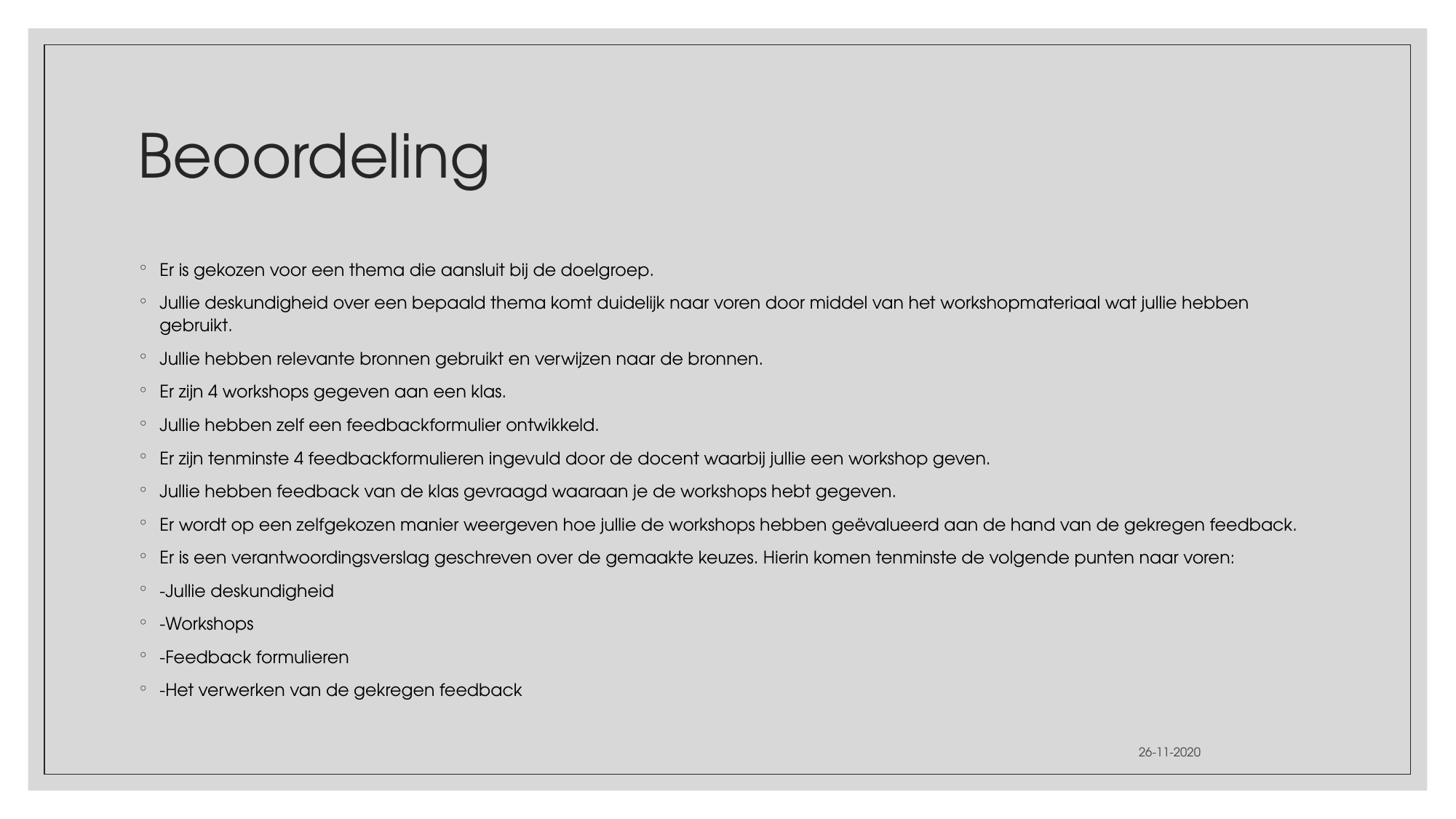

# Beoordeling
Er is gekozen voor een thema die aansluit bij de doelgroep. ​
Jullie deskundigheid over een bepaald thema komt duidelijk naar voren door middel van het workshopmateriaal wat jullie hebben gebruikt. ​
Jullie hebben relevante bronnen gebruikt en verwijzen naar de bronnen. ​
Er zijn 4 workshops gegeven aan een klas. ​
Jullie hebben zelf een feedbackformulier ontwikkeld.  ​
Er zijn tenminste 4 feedbackformulieren ingevuld door de docent waarbij jullie een workshop geven. ​
Jullie hebben feedback van de klas gevraagd waaraan je de workshops hebt gegeven. ​
Er wordt op een zelfgekozen manier weergeven hoe jullie de workshops hebben geëvalueerd aan de hand van de gekregen feedback. ​
Er is een verantwoordingsverslag geschreven over de gemaakte keuzes. Hierin komen tenminste de volgende punten naar voren: ​
-Jullie deskundigheid ​
-Workshops ​
-Feedback formulieren​
-Het verwerken van de gekregen feedback ​

26-11-2020